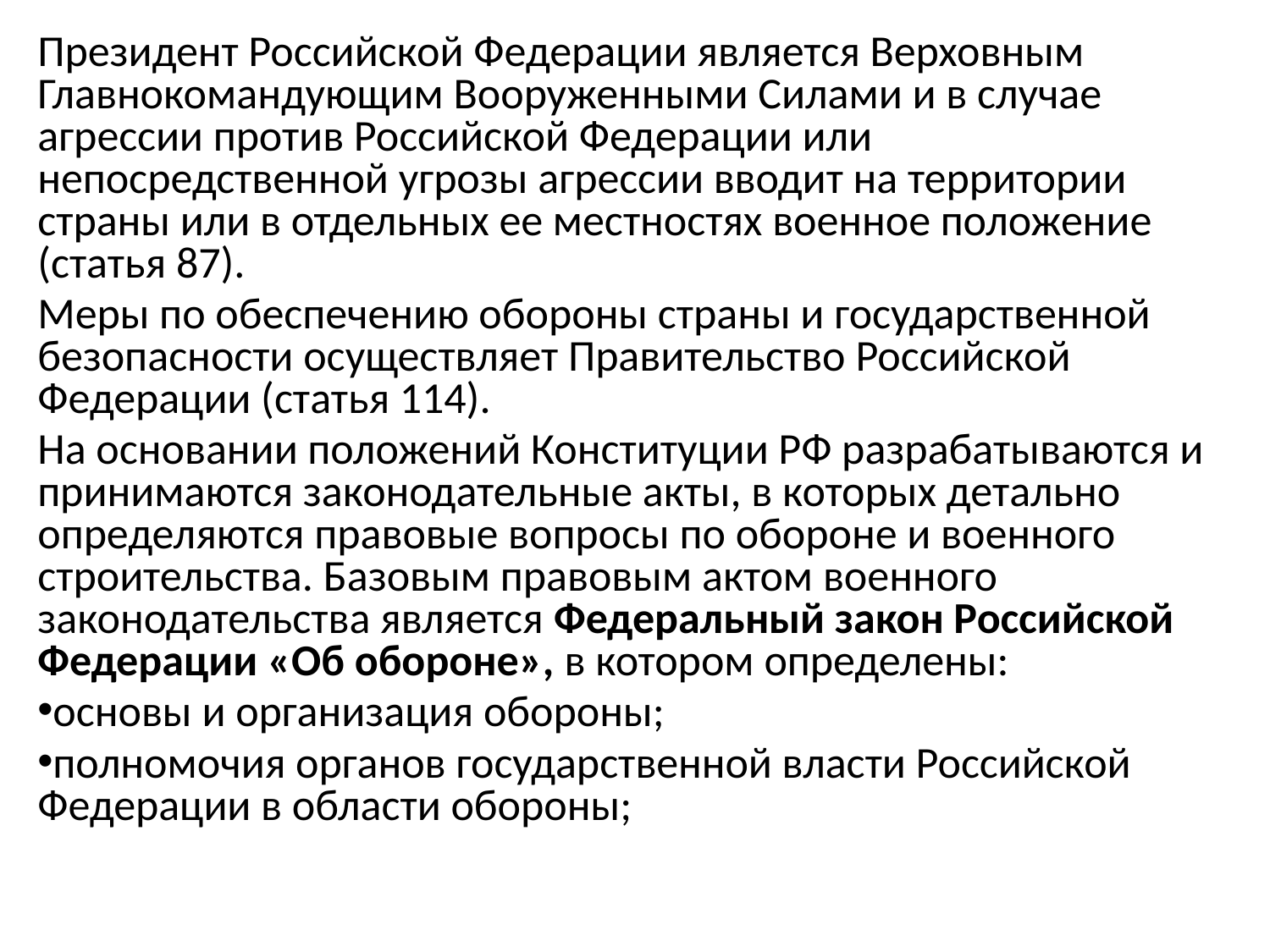

Президент Российской Федерации является Верховным Главнокомандующим Вооруженными Силами и в случае агрессии против Российской Федерации или непосредственной угрозы агрессии вводит на территории страны или в отдельных ее местностях военное положение (статья 87).
Меры по обеспечению обороны страны и государственной безопасности осуществляет Правительство Российской Федерации (статья 114).
На основании положений Конституции РФ разрабатываются и принимаются законодательные акты, в которых детально определяются правовые вопросы по обороне и военного строительства. Базовым правовым актом военного законодательства является Федеральный закон Российской Федерации «Об обороне», в котором определены:
основы и организация обороны;
полномочия органов государственной власти Российской Федерации в области обороны;